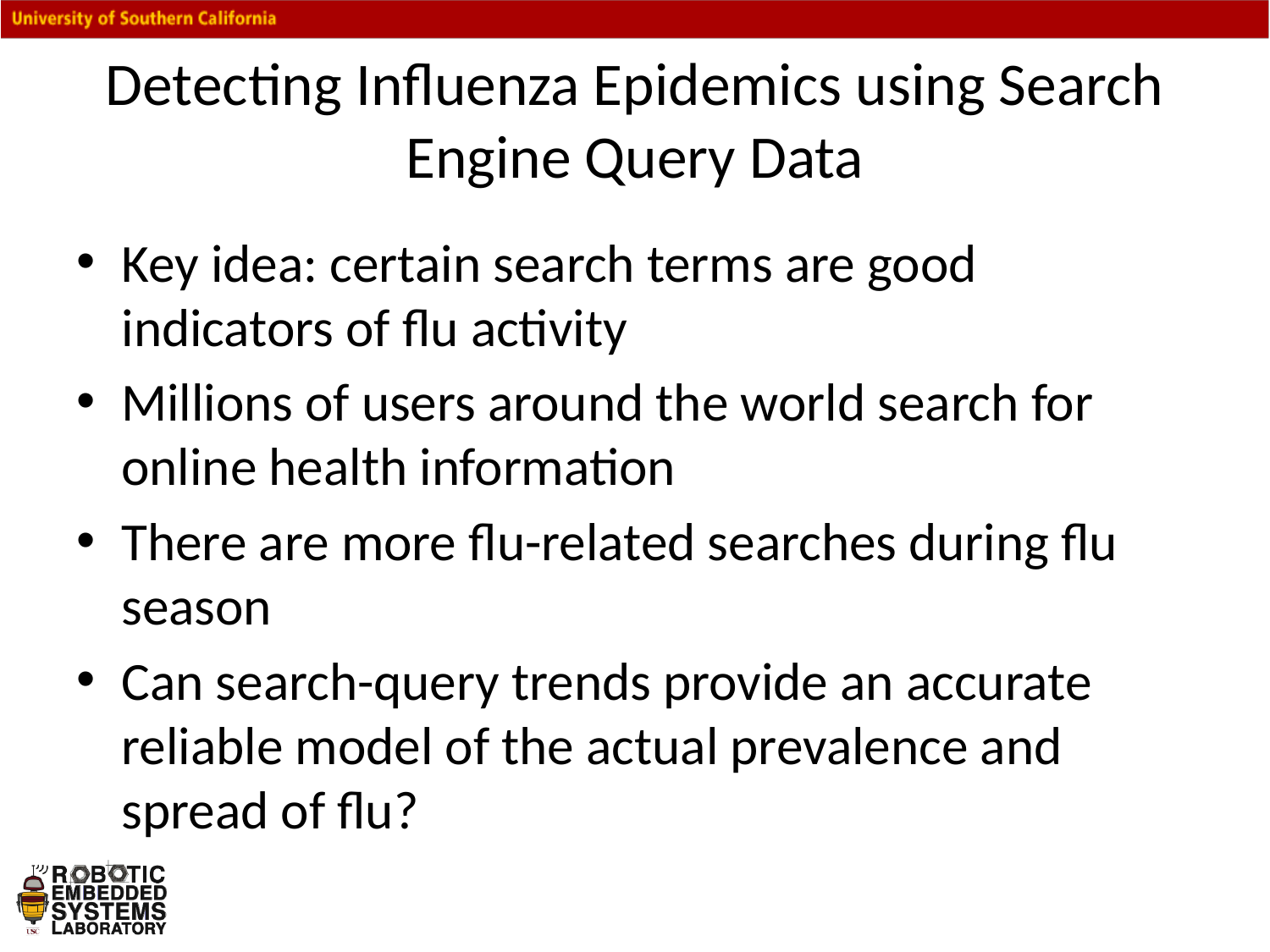

# Detecting Influenza Epidemics using Search Engine Query Data
Key idea: certain search terms are good indicators of flu activity
Millions of users around the world search for online health information
There are more flu-related searches during flu season
Can search-query trends provide an accurate reliable model of the actual prevalence and spread of flu?